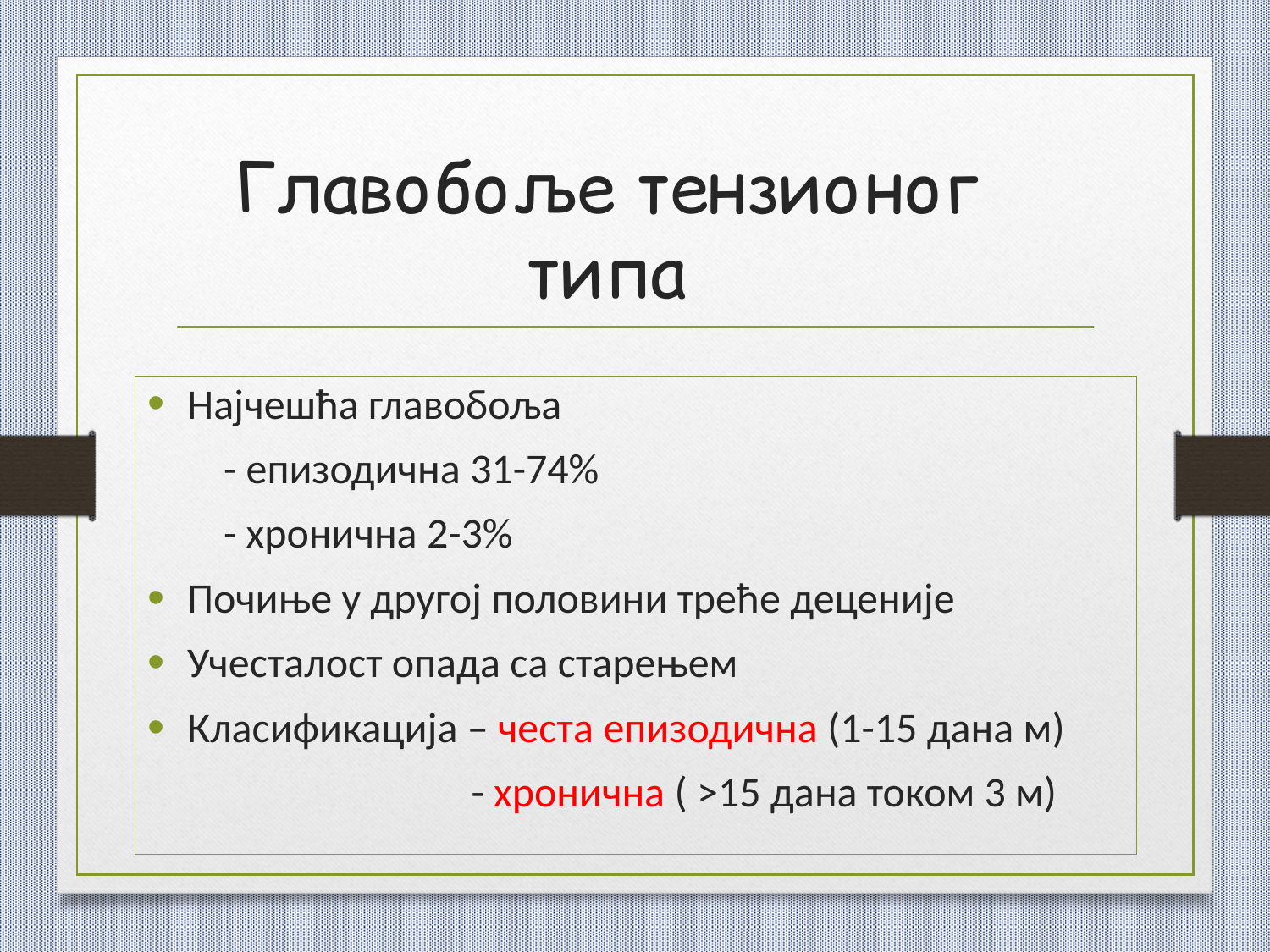

# Главобоље тензионог типа
Најчешћа главобоља
        - епизодична 31-74%
        - хронична 2-3%
Почиње у другој половини треће деценије
Учесталост опада са старењем
Класификација – честа епизодична (1-15 дана м)
                                  - хронична ( >15 дана током 3 м)